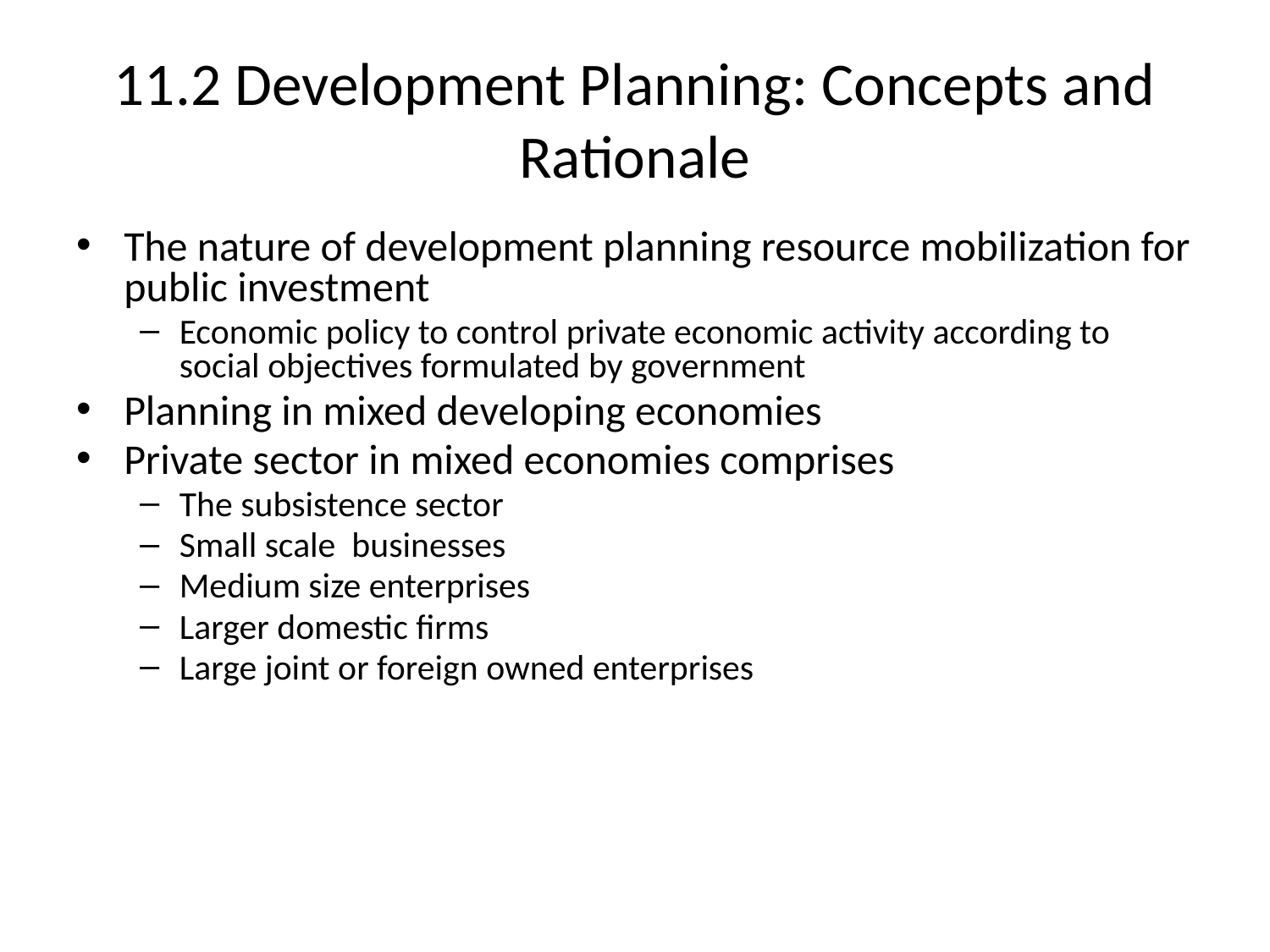

11.2 Development Planning: Concepts and Rationale
The nature of development planning resource mobilization for public investment
Economic policy to control private economic activity according to social objectives formulated by government
Planning in mixed developing economies
Private sector in mixed economies comprises
The subsistence sector
Small scale  businesses
Medium size enterprises
Larger domestic firms
Large joint or foreign owned enterprises